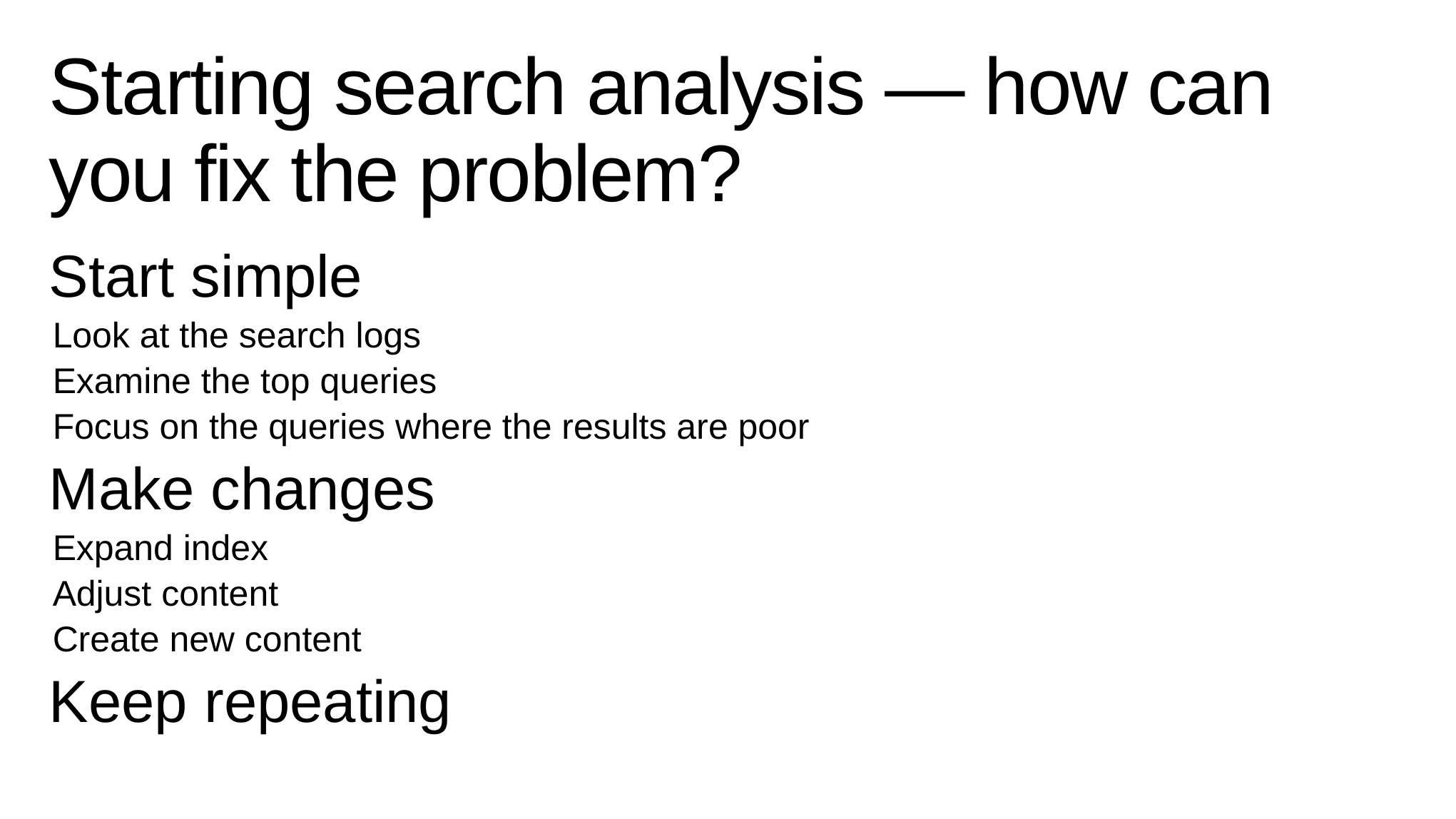

# Starting search analysis — how can you fix the problem?
Start simple
Look at the search logs
Examine the top queries
Focus on the queries where the results are poor
Make changes
Expand index
Adjust content
Create new content
Keep repeating